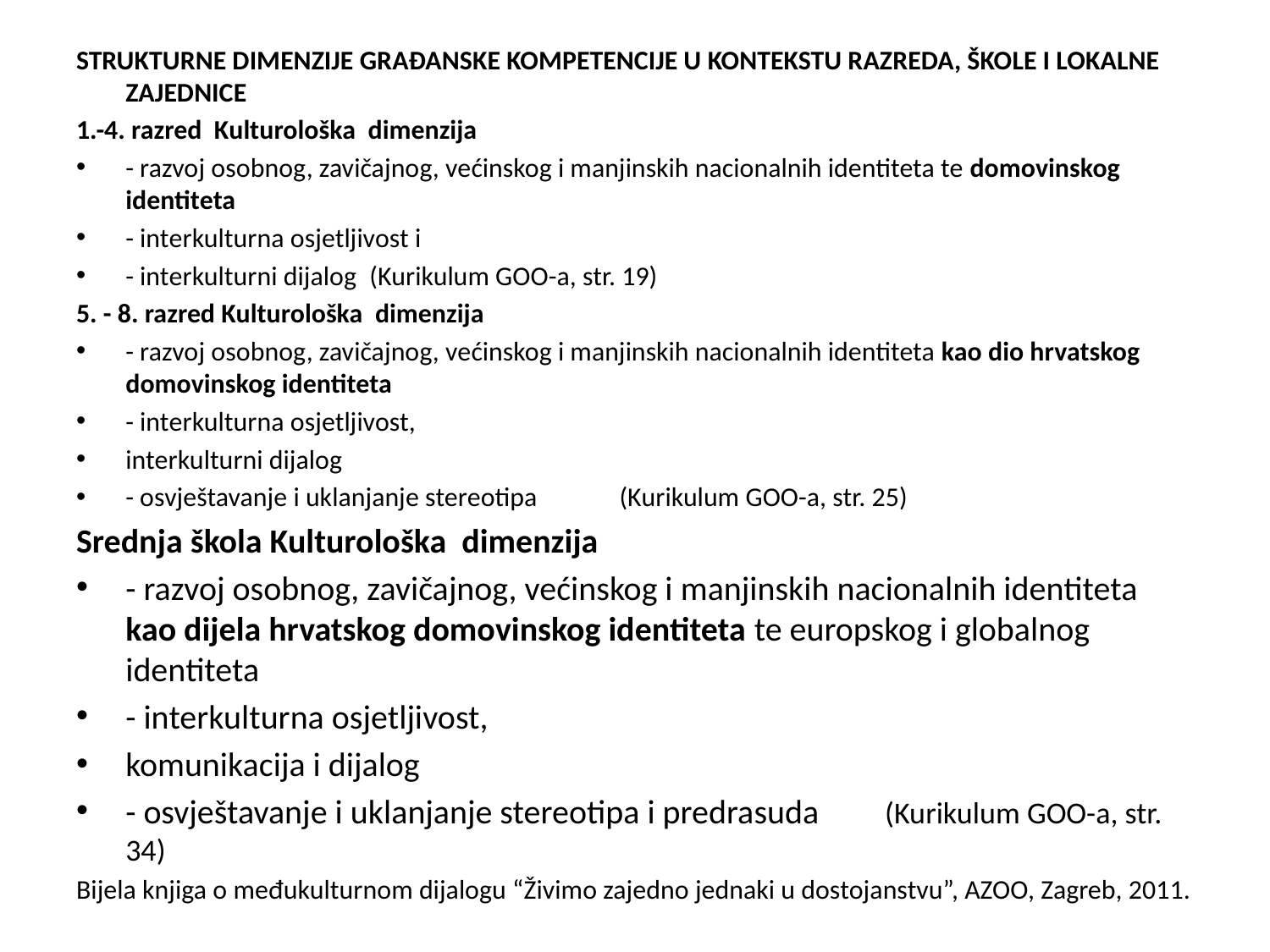

STRUKTURNE DIMENZIJE GRAĐANSKE KOMPETENCIJE U KONTEKSTU RAZREDA, ŠKOLE I LOKALNE ZAJEDNICE
1.-4. razred  Kulturološka  dimenzija
- razvoj osobnog, zavičajnog, većinskog i manjinskih nacionalnih identiteta te domovinskog identiteta
- interkulturna osjetljivost i
- interkulturni dijalog 	(Kurikulum GOO-a, str. 19)
5. - 8. razred Kulturološka  dimenzija
- razvoj osobnog, zavičajnog, većinskog i manjinskih nacionalnih identiteta kao dio hrvatskog domovinskog identiteta
- interkulturna osjetljivost,
interkulturni dijalog
- osvještavanje i uklanjanje stereotipa 	 (Kurikulum GOO-a, str. 25)
Srednja škola Kulturološka  dimenzija
- razvoj osobnog, zavičajnog, većinskog i manjinskih nacionalnih identiteta kao dijela hrvatskog domovinskog identiteta te europskog i globalnog identiteta
- interkulturna osjetljivost,
komunikacija i dijalog
- osvještavanje i uklanjanje stereotipa i predrasuda 	    (Kurikulum GOO-a, str. 34)
Bijela knjiga o međukulturnom dijalogu “Živimo zajedno jednaki u dostojanstvu”, AZOO, Zagreb, 2011.